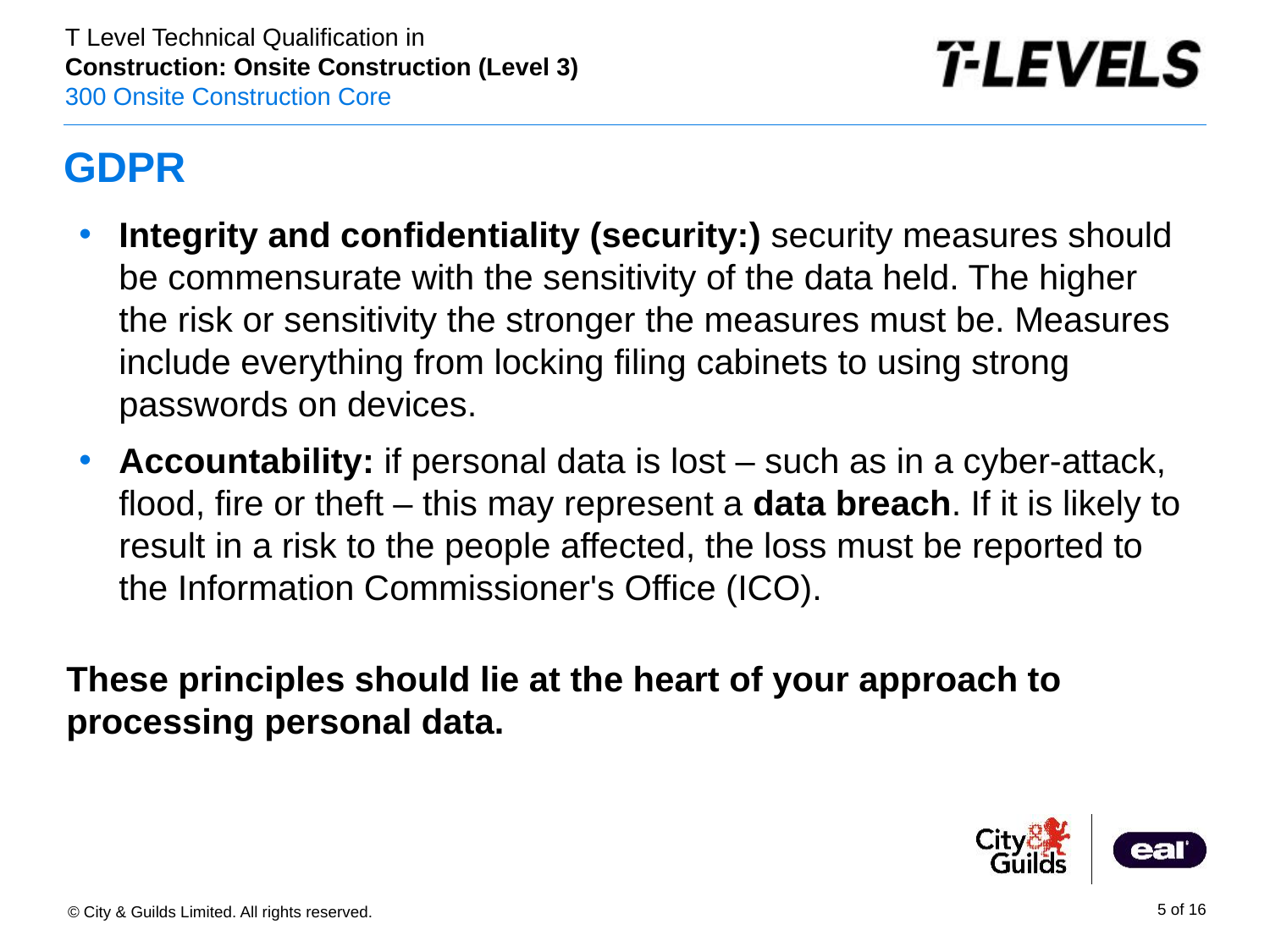

# GDPR
Integrity and confidentiality (security:) security measures should be commensurate with the sensitivity of the data held. The higher the risk or sensitivity the stronger the measures must be. Measures include everything from locking filing cabinets to using strong passwords on devices.
Accountability: if personal data is lost – such as in a cyber-attack, flood, fire or theft – this may represent a data breach. If it is likely to result in a risk to the people affected, the loss must be reported to the Information Commissioner's Office (ICO).

These principles should lie at the heart of your approach to processing personal data.